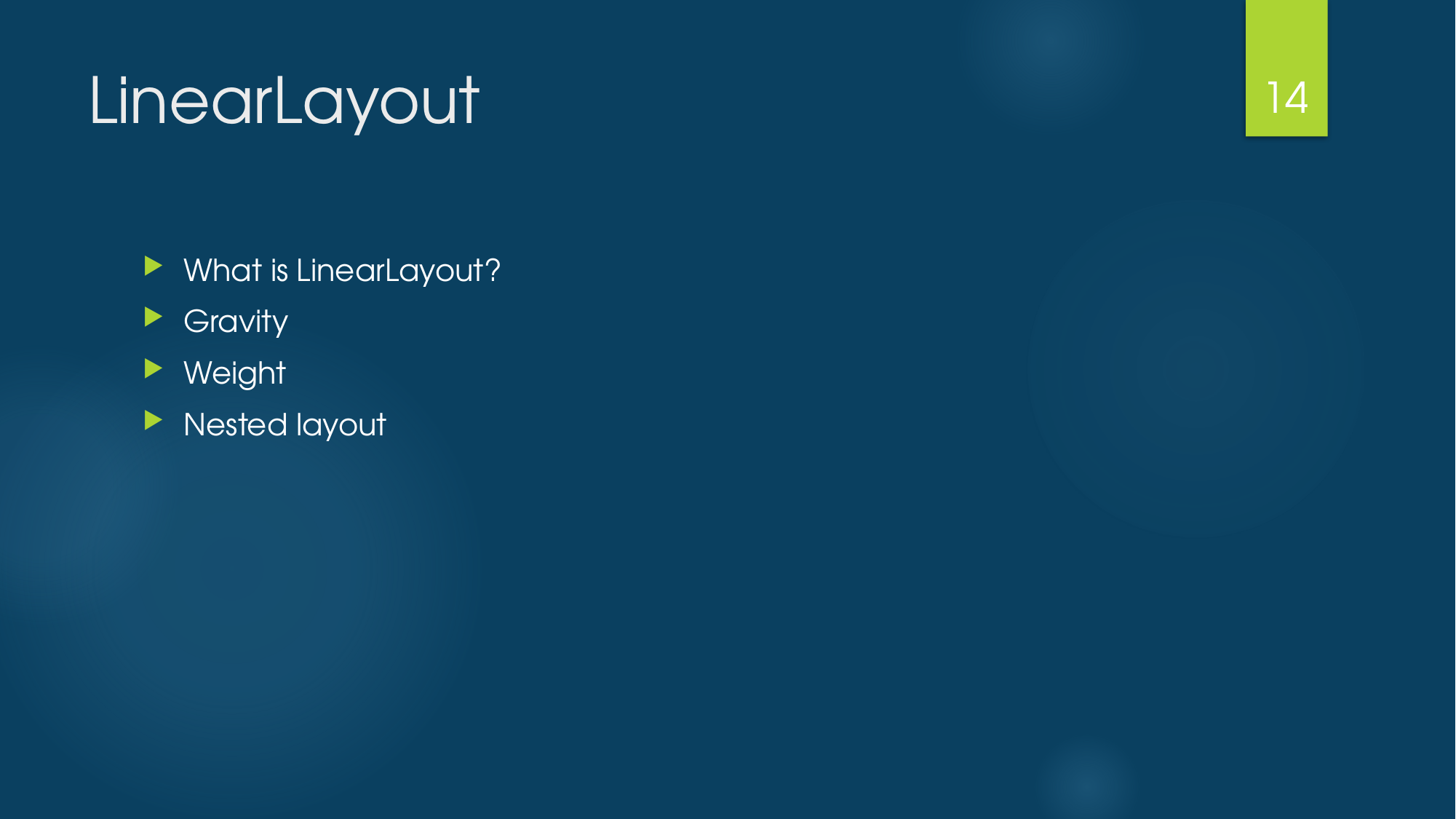

14
# LinearLayout
What is LinearLayout?
Gravity
Weight
Nested layout